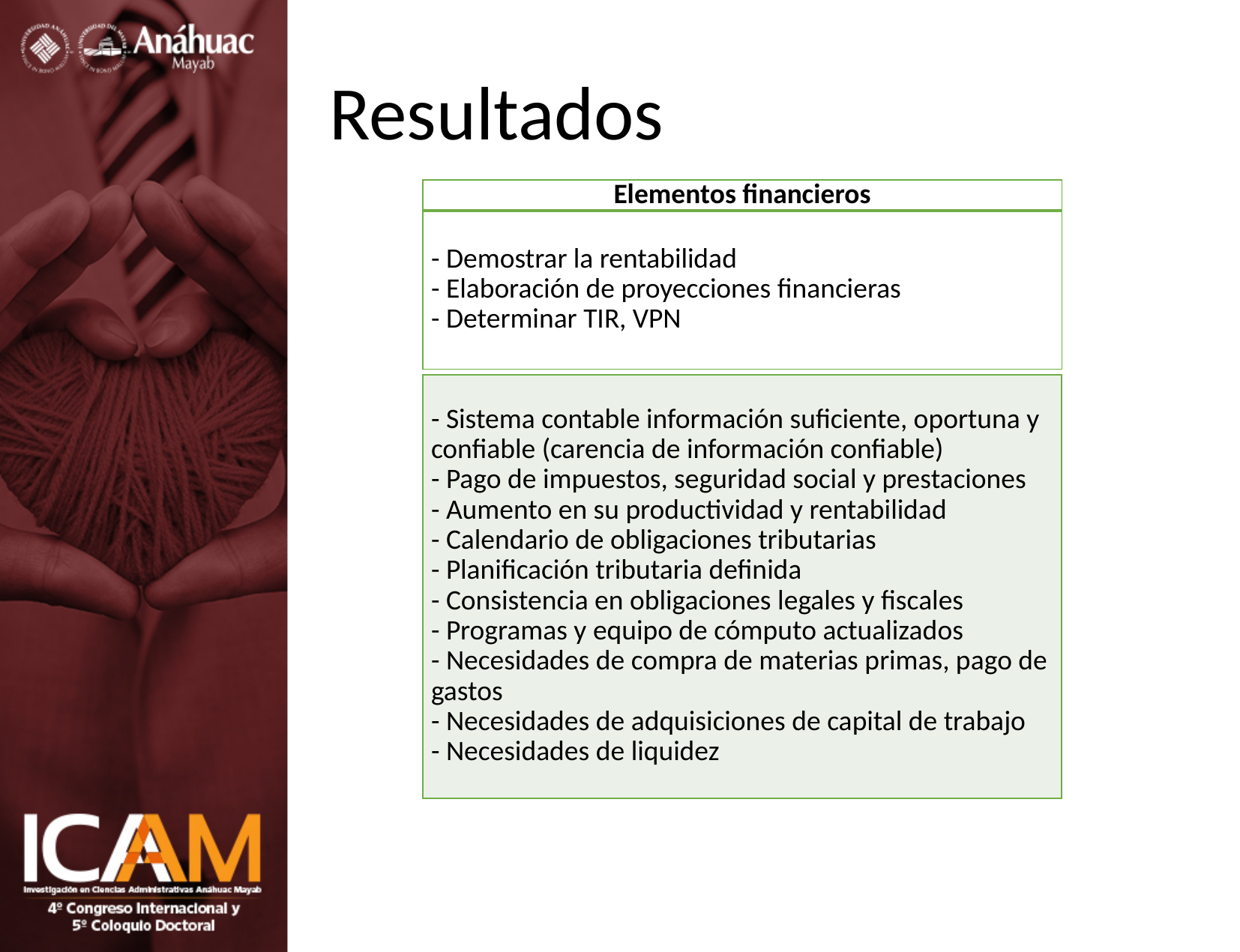

# Resultados
| Elementos financieros |
| --- |
| - Demostrar la rentabilidad - Elaboración de proyecciones financieras - Determinar TIR, VPN |
| - Sistema contable información suficiente, oportuna y confiable (carencia de información confiable) - Pago de impuestos, seguridad social y prestaciones - Aumento en su productividad y rentabilidad - Calendario de obligaciones tributarias - Planificación tributaria definida - Consistencia en obligaciones legales y fiscales - Programas y equipo de cómputo actualizados - Necesidades de compra de materias primas, pago de gastos - Necesidades de adquisiciones de capital de trabajo - Necesidades de liquidez |
| --- |